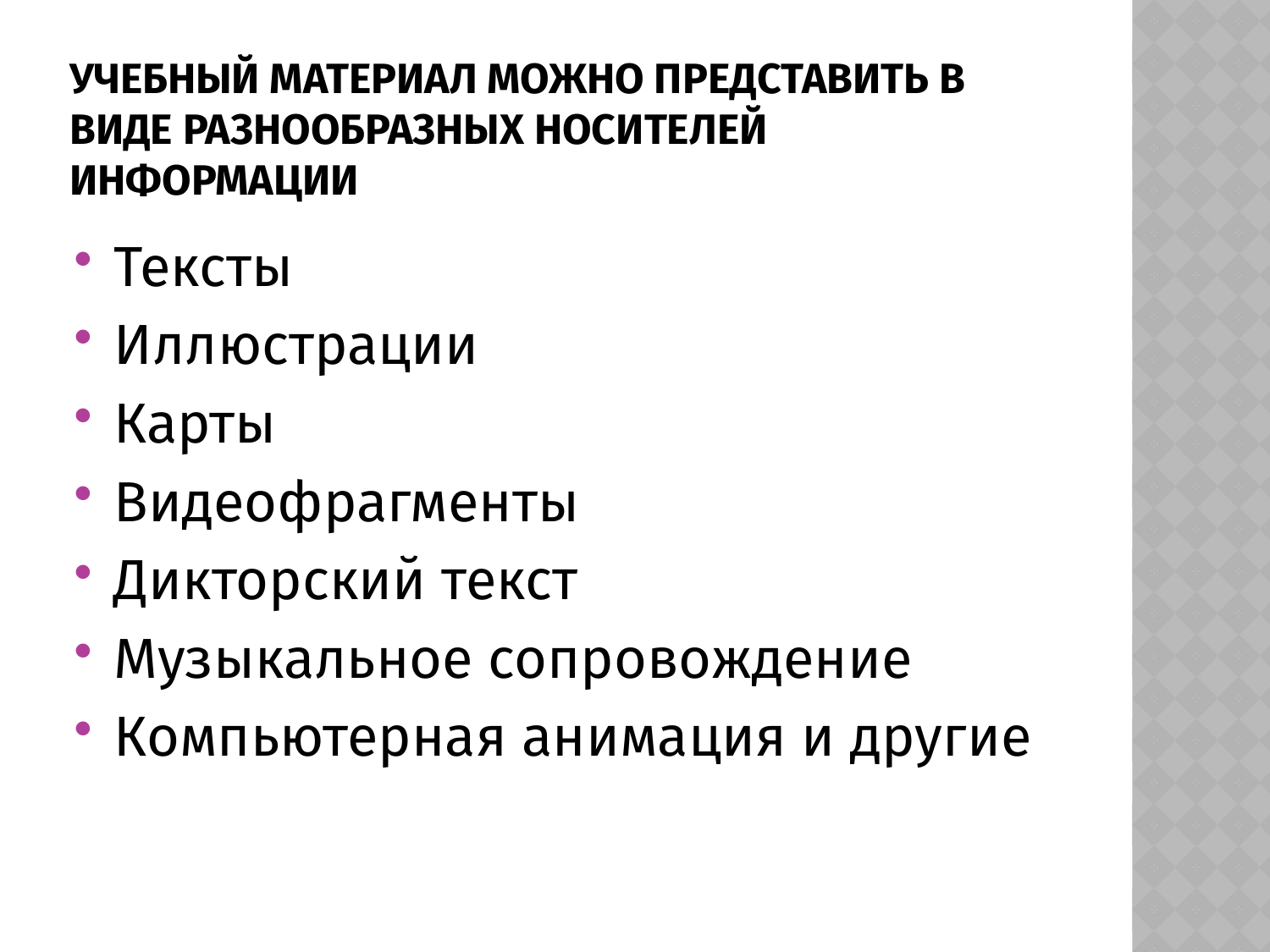

# Учебный материал можно представить в виде разнообразных носителей информации
Тексты
Иллюстрации
Карты
Видеофрагменты
Дикторский текст
Музыкальное сопровождение
Компьютерная анимация и другие